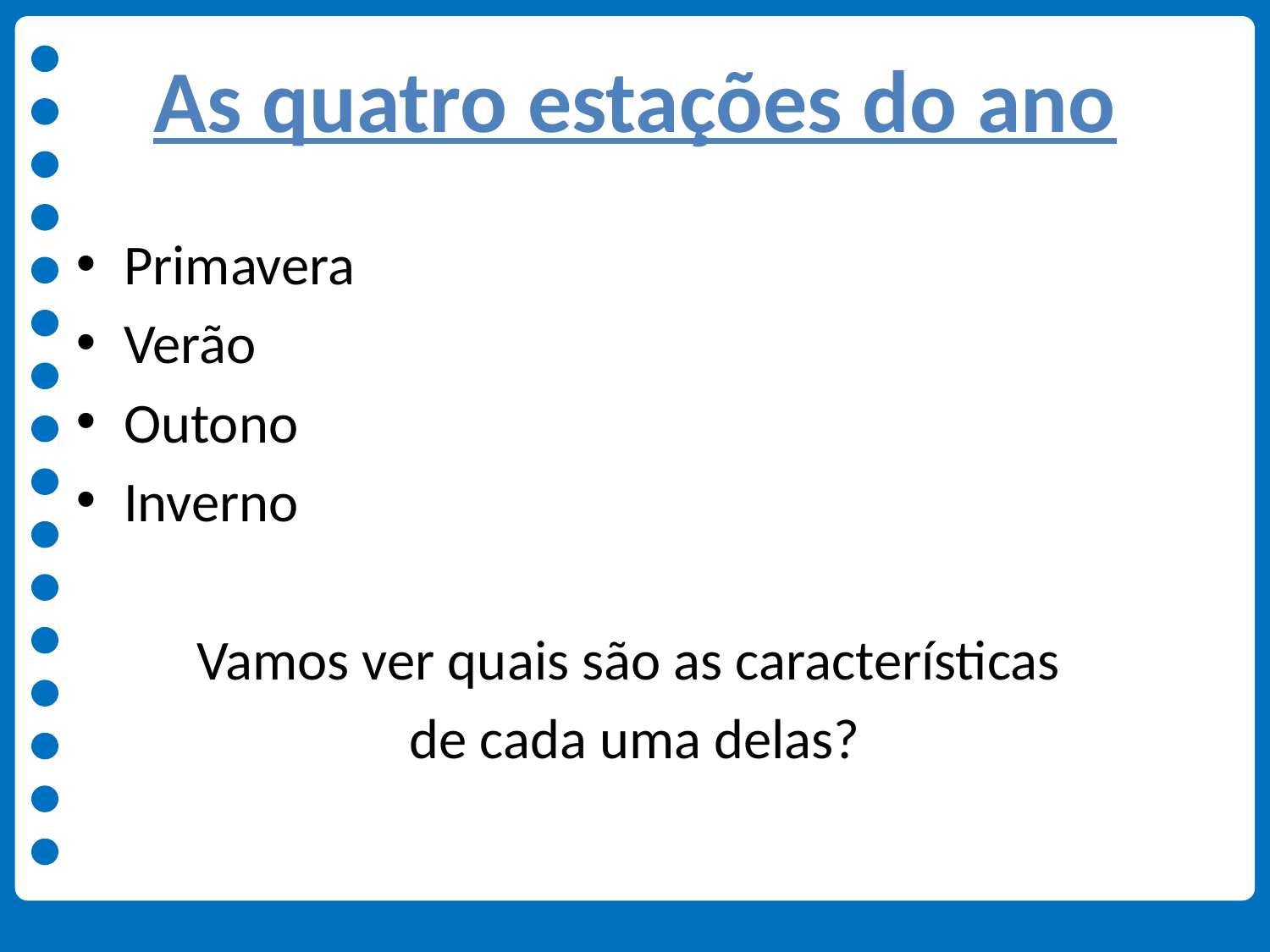

# As quatro estações do ano
Primavera
Verão
Outono
Inverno

Vamos ver quais são as características
de cada uma delas?